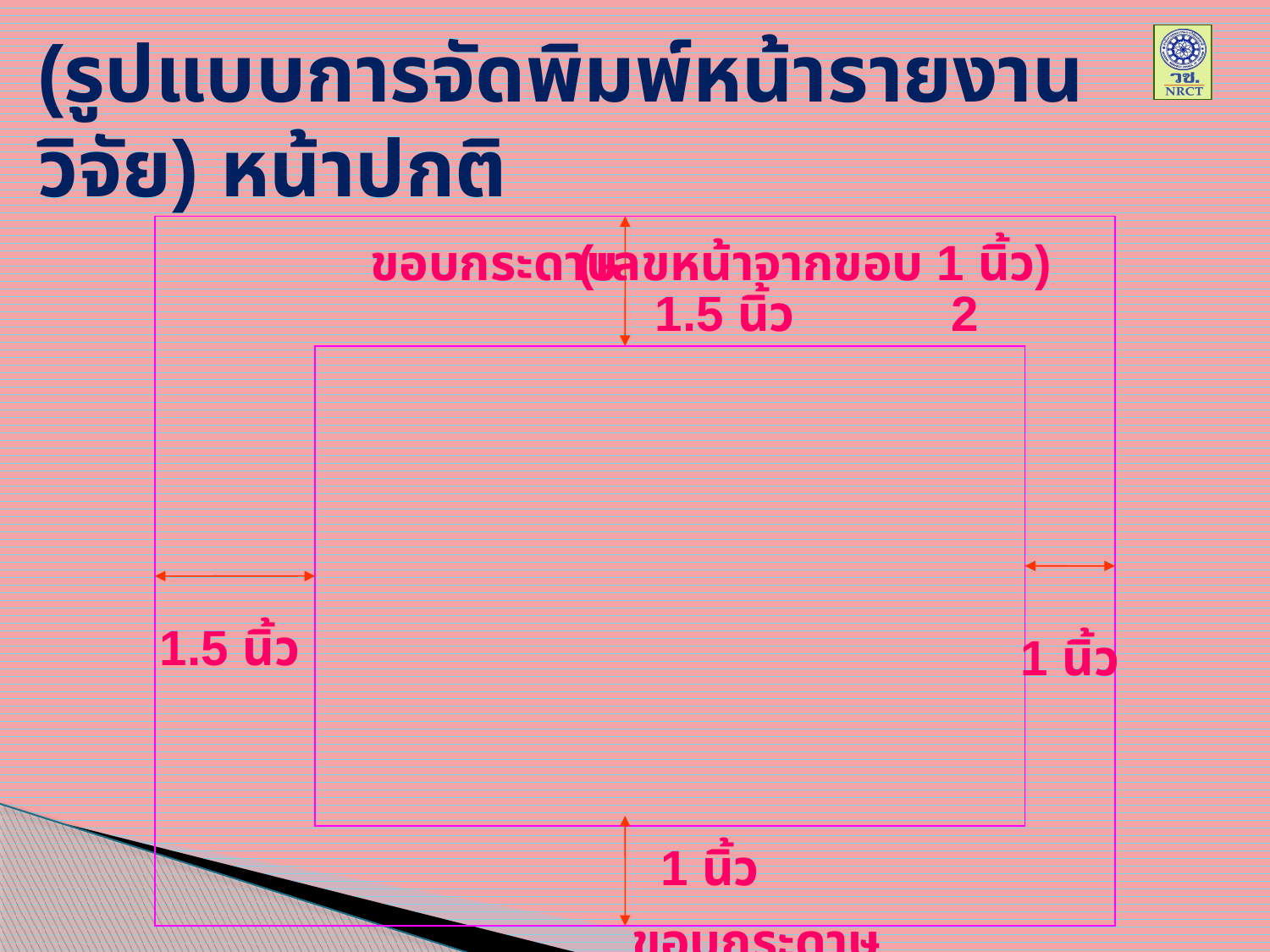

# (รูปแบบการจัดพิมพ์หน้ารายงานวิจัย) หน้าปกติ

(เลขหน้าจากขอบ 1 นิ้ว)
ขอบกระดาษ
1.5 นิ้ว
2

1.5 นิ้ว
1 นิ้ว

1 นิ้ว
ขอบกระดาษ